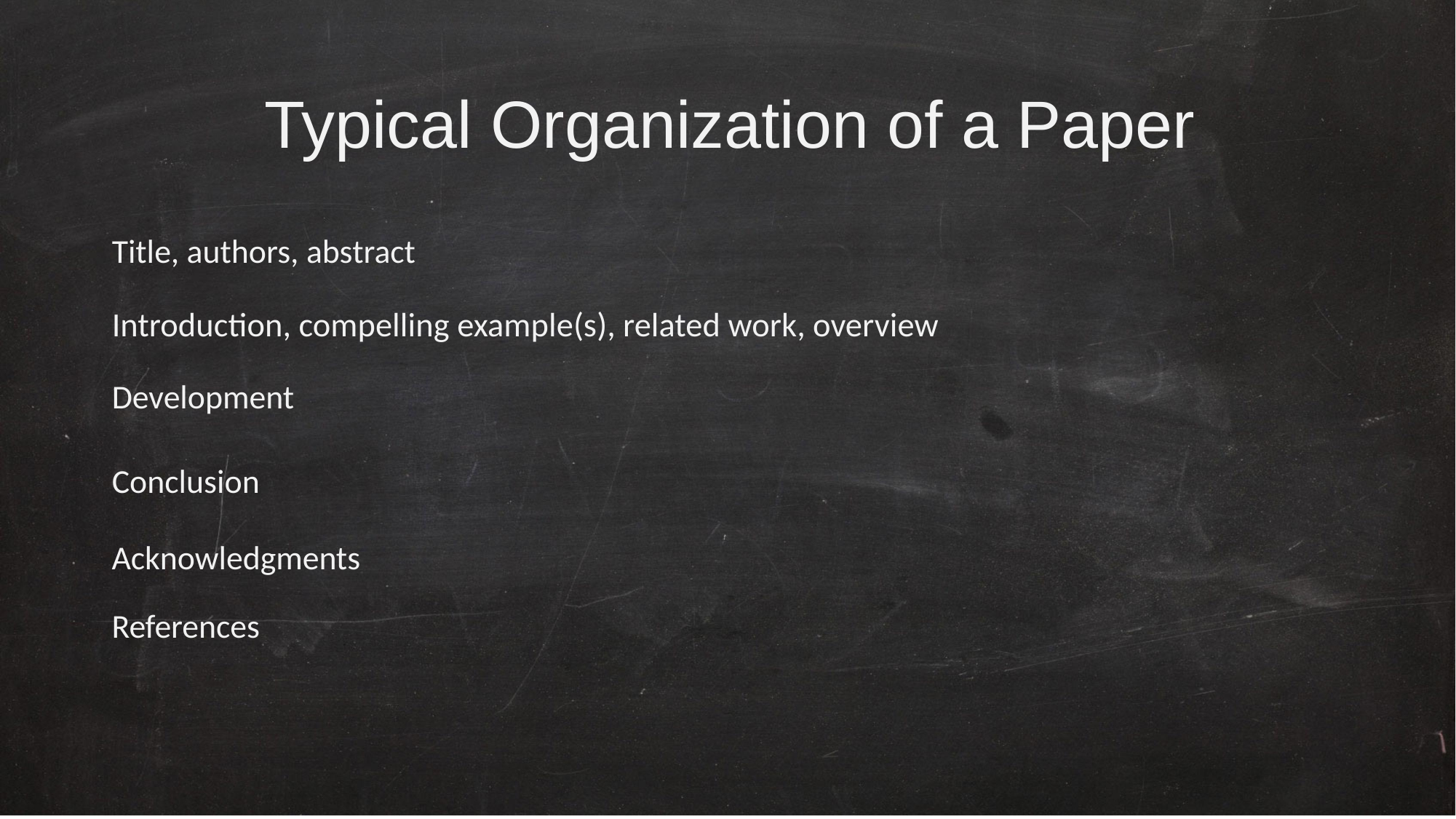

# Typical Organization of a Paper
Title, authors, abstract
Introduction, compelling example(s), related work, overview
Development
Conclusion
Acknowledgments
References